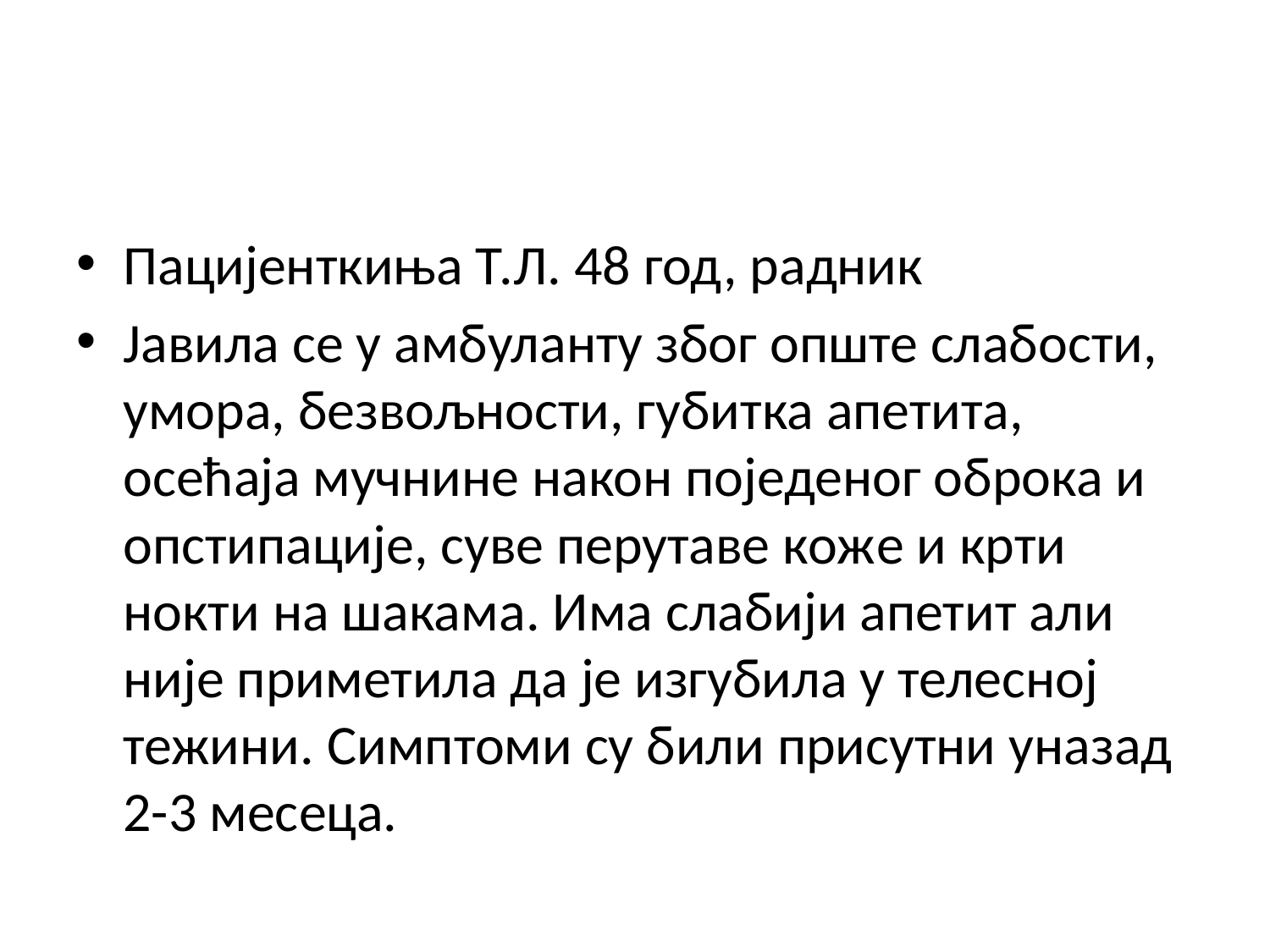

#
Пацијенткиња Т.Л. 48 год, радник
Јавила се у амбуланту због опште слабости, умора, безвољности, губитка апетита, осећаја мучнине након поједеног оброка и опстипације, суве перутаве кожe и крти нокти на шакама. Има слабији апетит али није приметила да је изгубила у телесној тежини. Симптоми су били присутни уназад 2-3 месеца.